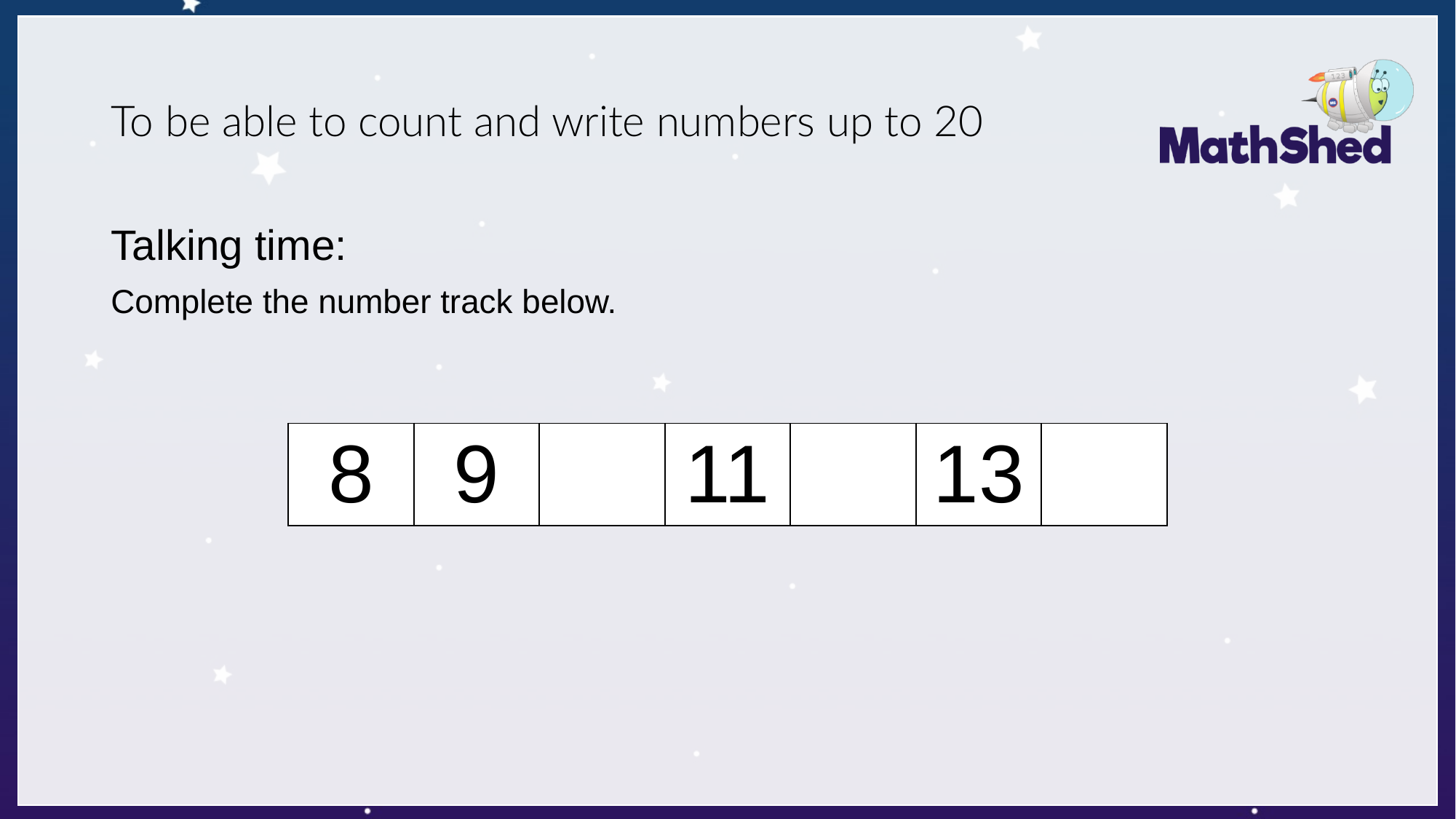

# To be able to count and write numbers up to 20
Talking time:
Complete the number track below.

| 8 | 9 |  | 11 |  | 13 |  |
| --- | --- | --- | --- | --- | --- | --- |